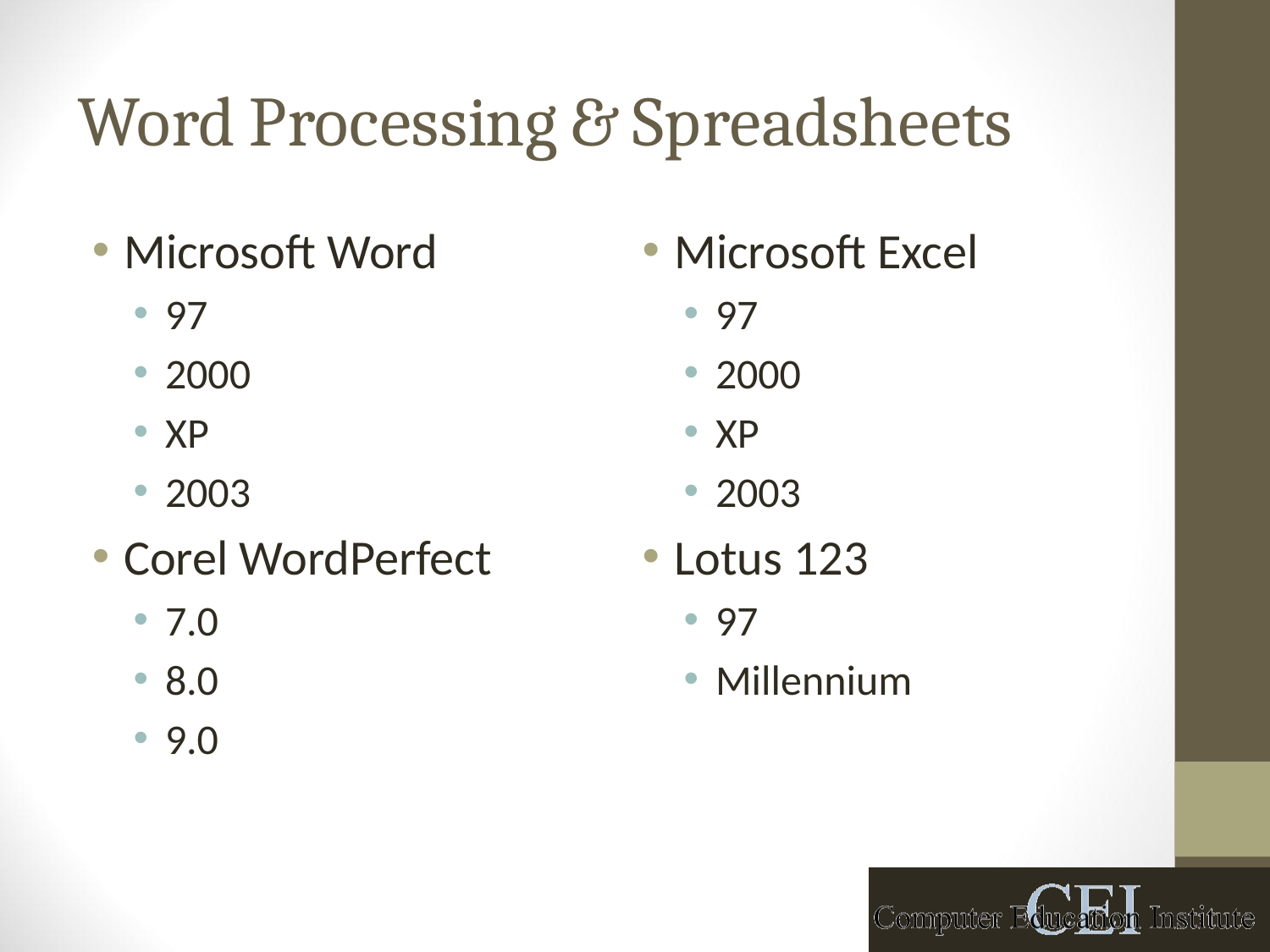

# Word Processing & Spreadsheets
Microsoft Word
97
2000
XP
2003
Corel WordPerfect
7.0
8.0
9.0
Microsoft Excel
97
2000
XP
2003
Lotus 123
97
Millennium